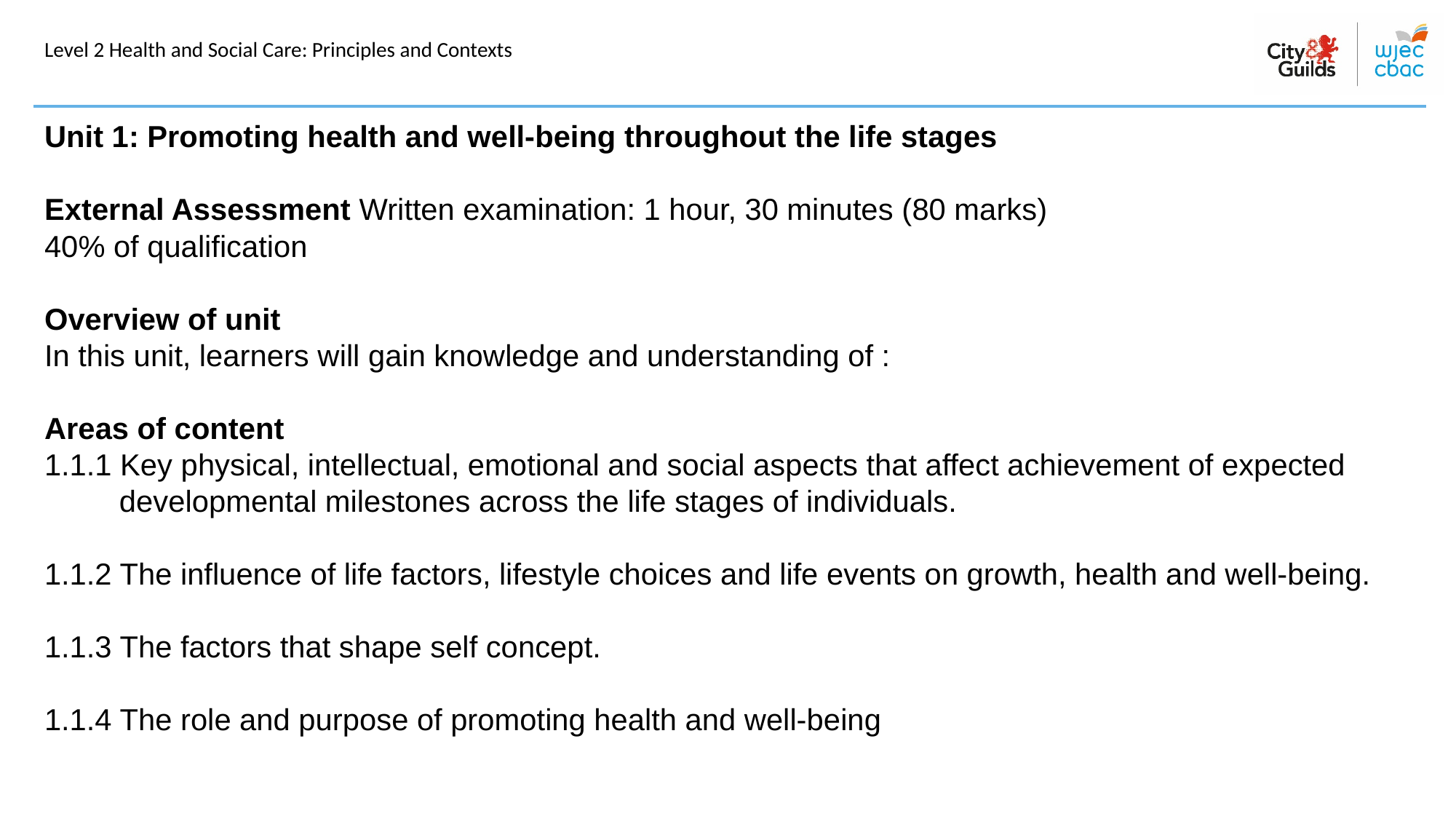

# Level 2 Health and Social Care: Principles and Contexts

Unit 1: Promoting health and well-being throughout the life stages

External Assessment Written examination: 1 hour, 30 minutes (80 marks)
40% of qualification

Overview of unit
In this unit, learners will gain knowledge and understanding of :
Areas of content
1.1.1 Key physical, intellectual, emotional and social aspects that affect achievement of expected developmental milestones across the life stages of individuals.

1.1.2 The influence of life factors, lifestyle choices and life events on growth, health and well-being.

1.1.3 The factors that shape self concept.

1.1.4 The role and purpose of promoting health and well-being